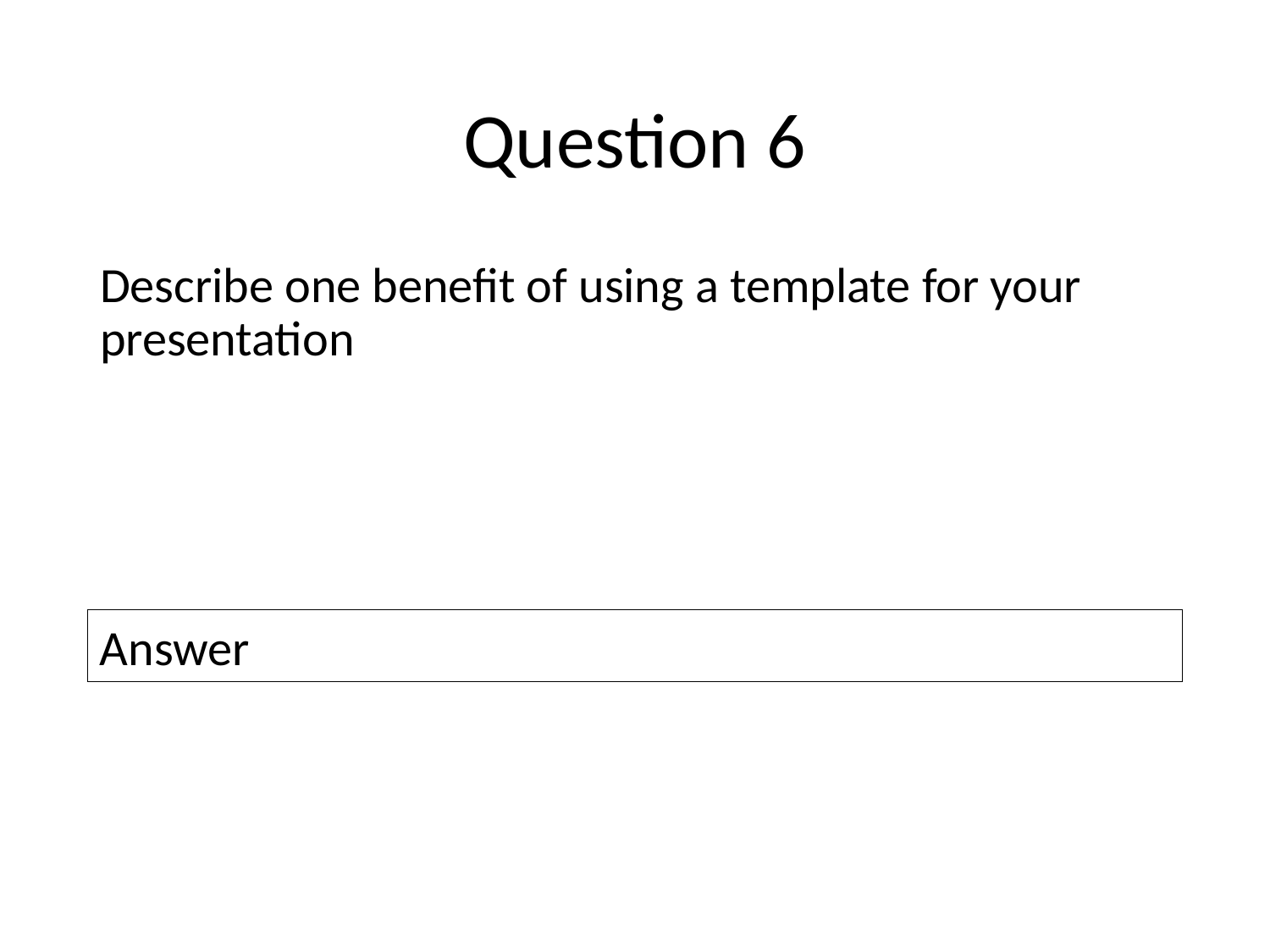

# Question 6
Describe one benefit of using a template for your presentation
Answer